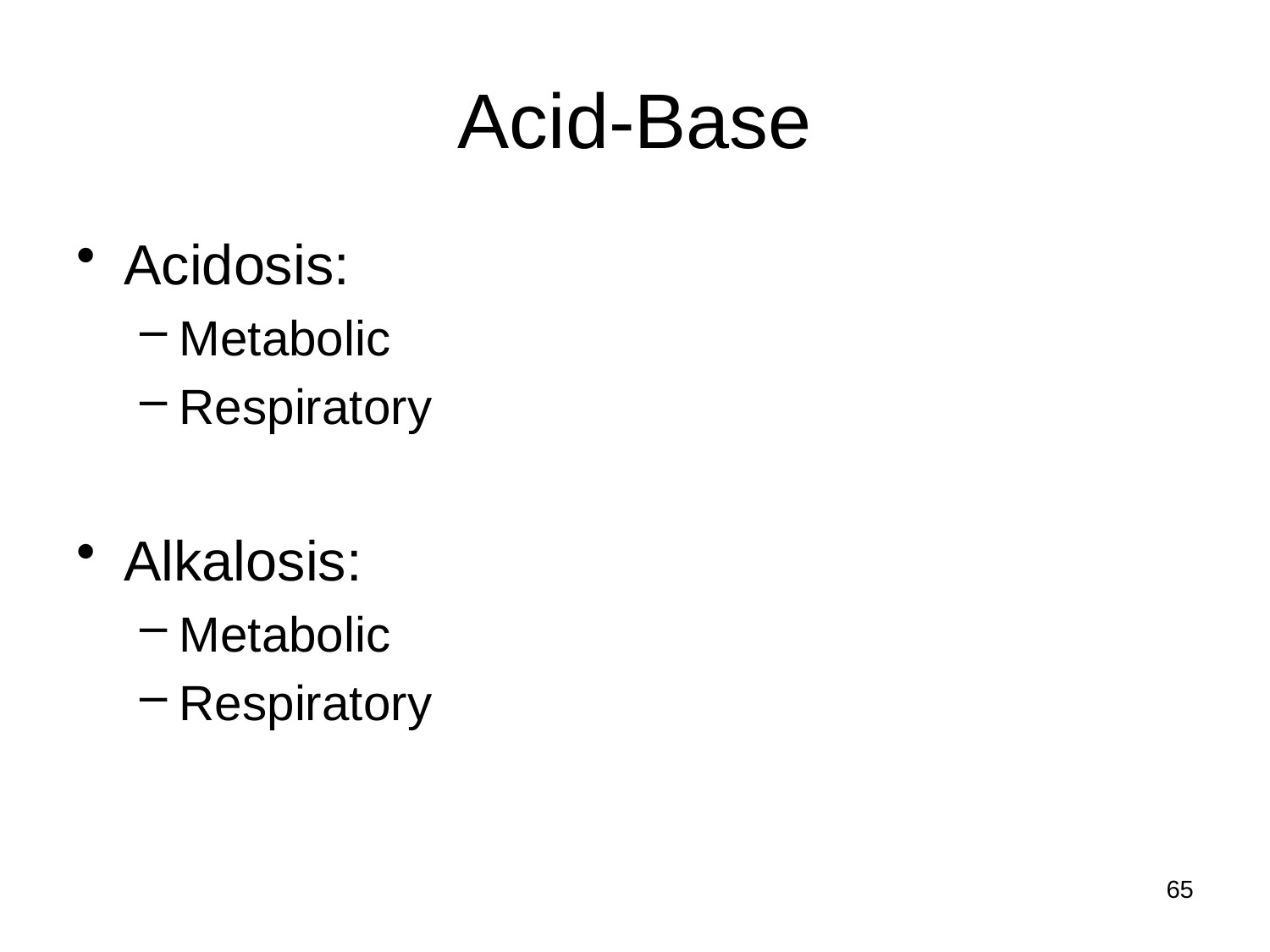

# Acid-Base
Acidosis:
Metabolic
Respiratory

Alkalosis:
Metabolic
Respiratory
65